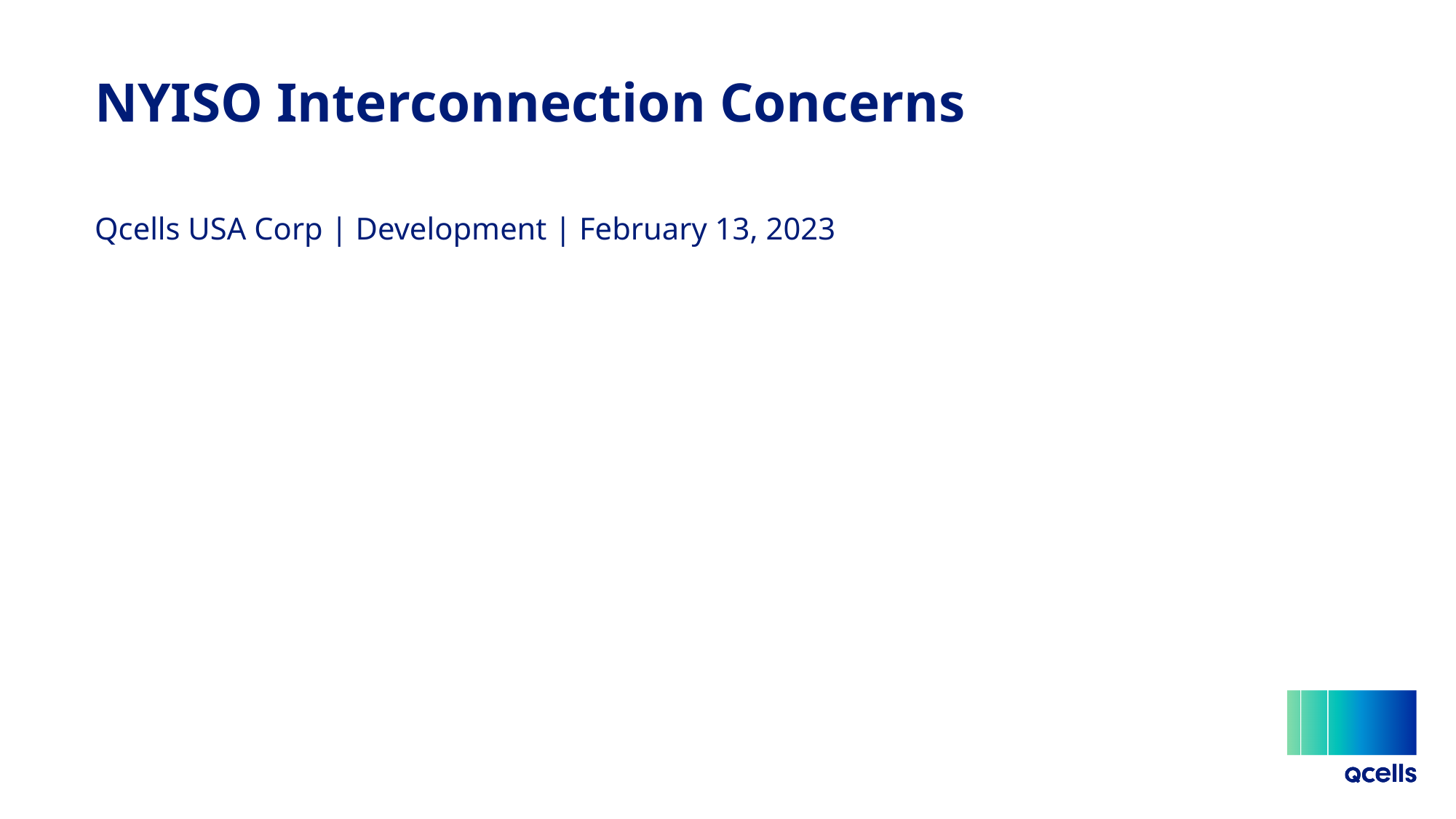

NYISO Interconnection Concerns
Qcells USA Corp | Development | February 13, 2023